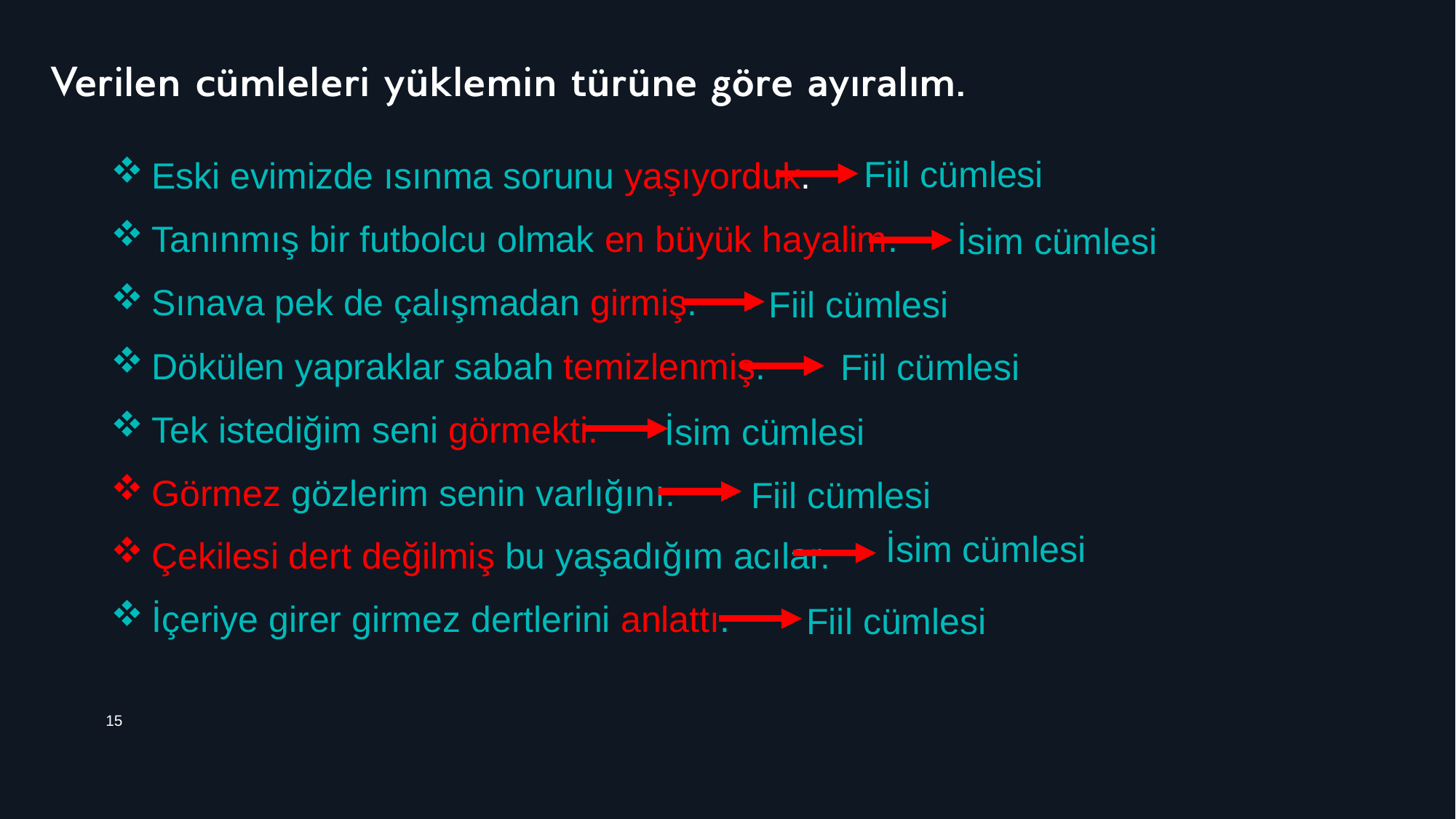

# Verilen cümleleri yüklemin türüne göre ayıralım.
Fiil cümlesi
Eski evimizde ısınma sorunu yaşıyorduk.
Tanınmış bir futbolcu olmak en büyük hayalim.
İsim cümlesi
Sınava pek de çalışmadan girmiş.
Fiil cümlesi
Dökülen yapraklar sabah temizlenmiş.
Fiil cümlesi
Tek istediğim seni görmekti.
İsim cümlesi
Görmez gözlerim senin varlığını.
Fiil cümlesi
İsim cümlesi
Çekilesi dert değilmiş bu yaşadığım acılar.
İçeriye girer girmez dertlerini anlattı.
Fiil cümlesi
15